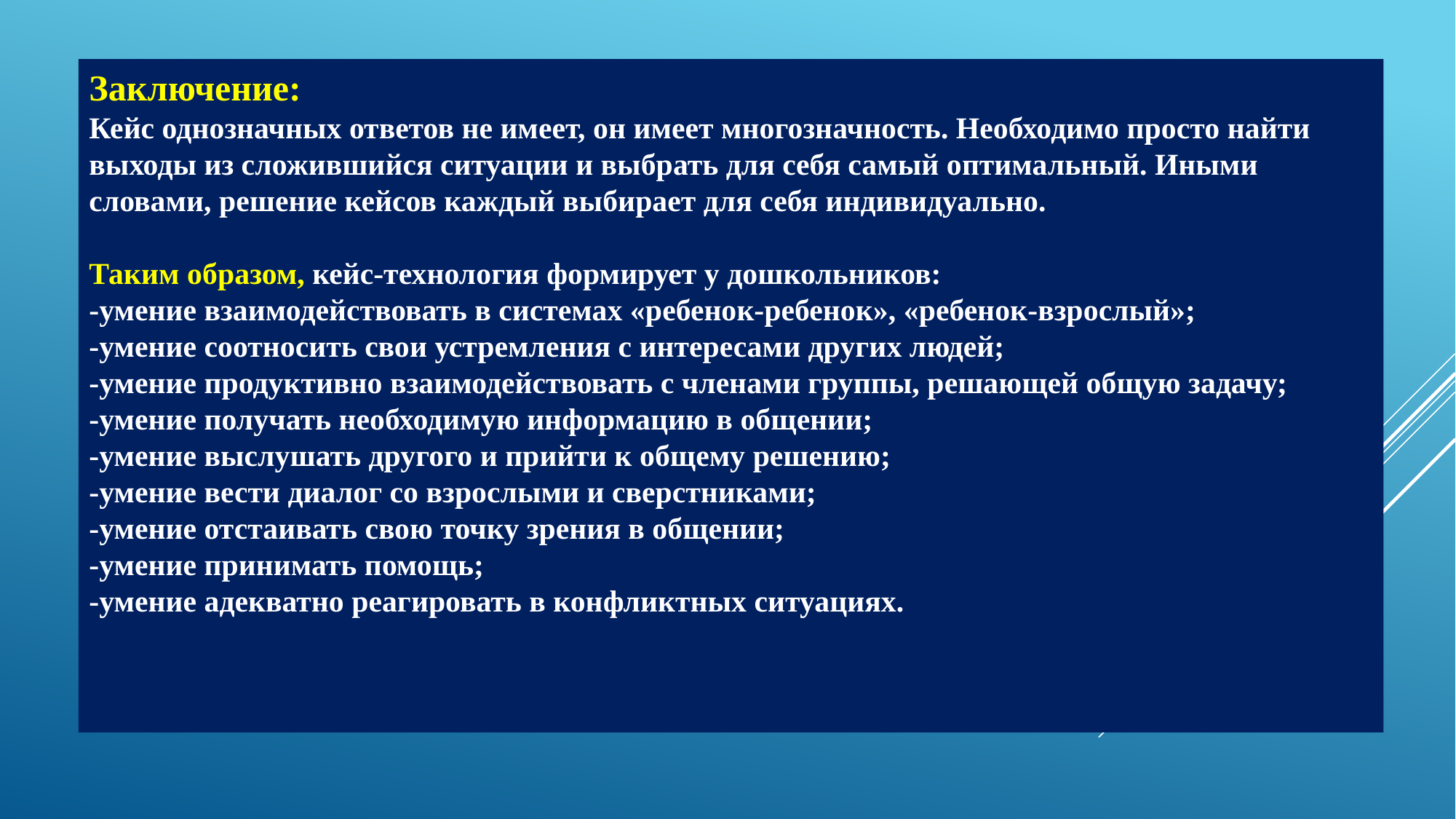

Заключение:
Кейс однозначных ответов не имеет, он имеет многозначность. Необходимо просто найти выходы из сложившийся ситуации и выбрать для себя самый оптимальный. Иными словами, решение кейсов каждый выбирает для себя индивидуально.

Таким образом, кейс-технология формирует у дошкольников:
-умение взаимодействовать в системах «ребенок-ребенок», «ребенок-взрослый»;
-умение соотносить свои устремления с интересами других людей;
-умение продуктивно взаимодействовать с членами группы, решающей общую задачу;
-умение получать необходимую информацию в общении;
-умение выслушать другого и прийти к общему решению;
-умение вести диалог со взрослыми и сверстниками;
-умение отстаивать свою точку зрения в общении;
-умение принимать помощь;
-умение адекватно реагировать в конфликтных ситуациях.